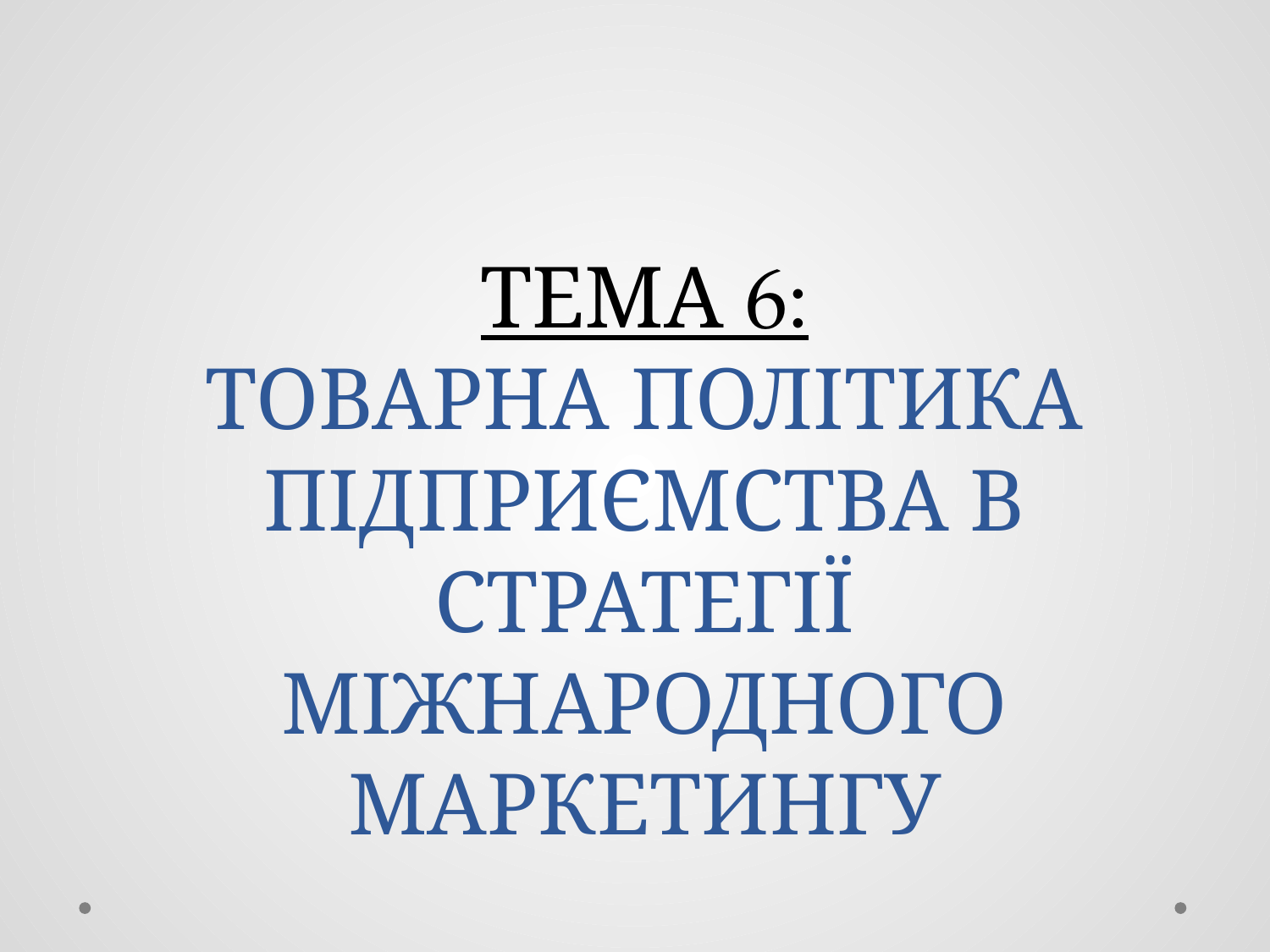

# ТЕМА 6: ТОВАРНА ПОЛІТИКА ПІДПРИЄМСТВА В СТРАТЕГІЇ МІЖНАРОДНОГО МАРКЕТИНГУ